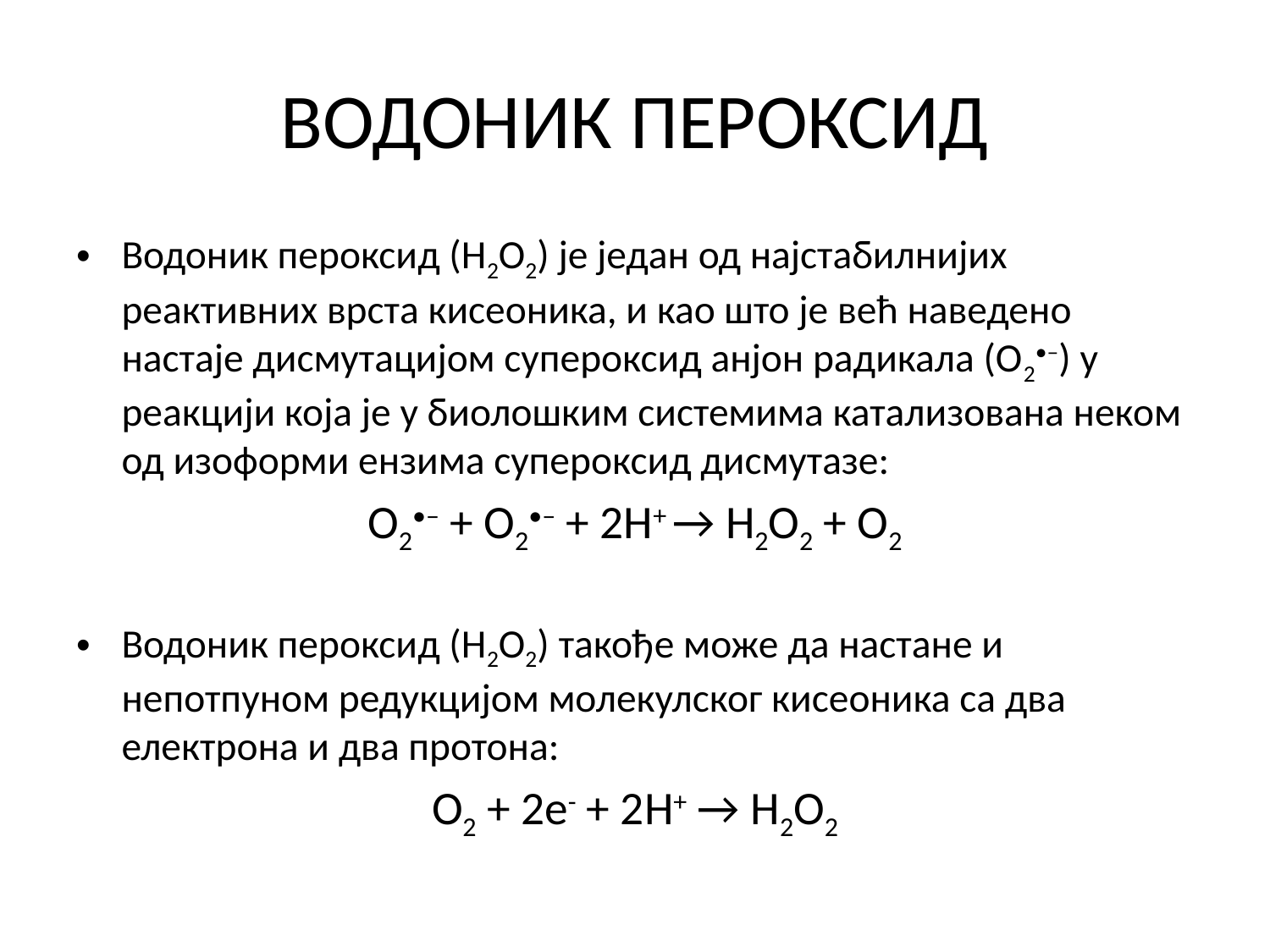

# ВОДОНИК ПЕРОКСИД
Водоник пероксид (Н2О2) је један од најстабилнијих реактивних врста кисеоника, и као што је већ наведено настаје дисмутацијом супероксид анјон радикала (O2•–) у реакцији која је у биолошким системима катализована неком од изоформи ензима супероксид дисмутазе:
O2•– + O2•– + 2H+ → H2O2 + O2

Водоник пероксид (Н2О2) такође може да настане и непотпуном редукцијом молекулског кисеоника са два електрона и два протона:
O2 + 2e- + 2H+ → H2О2